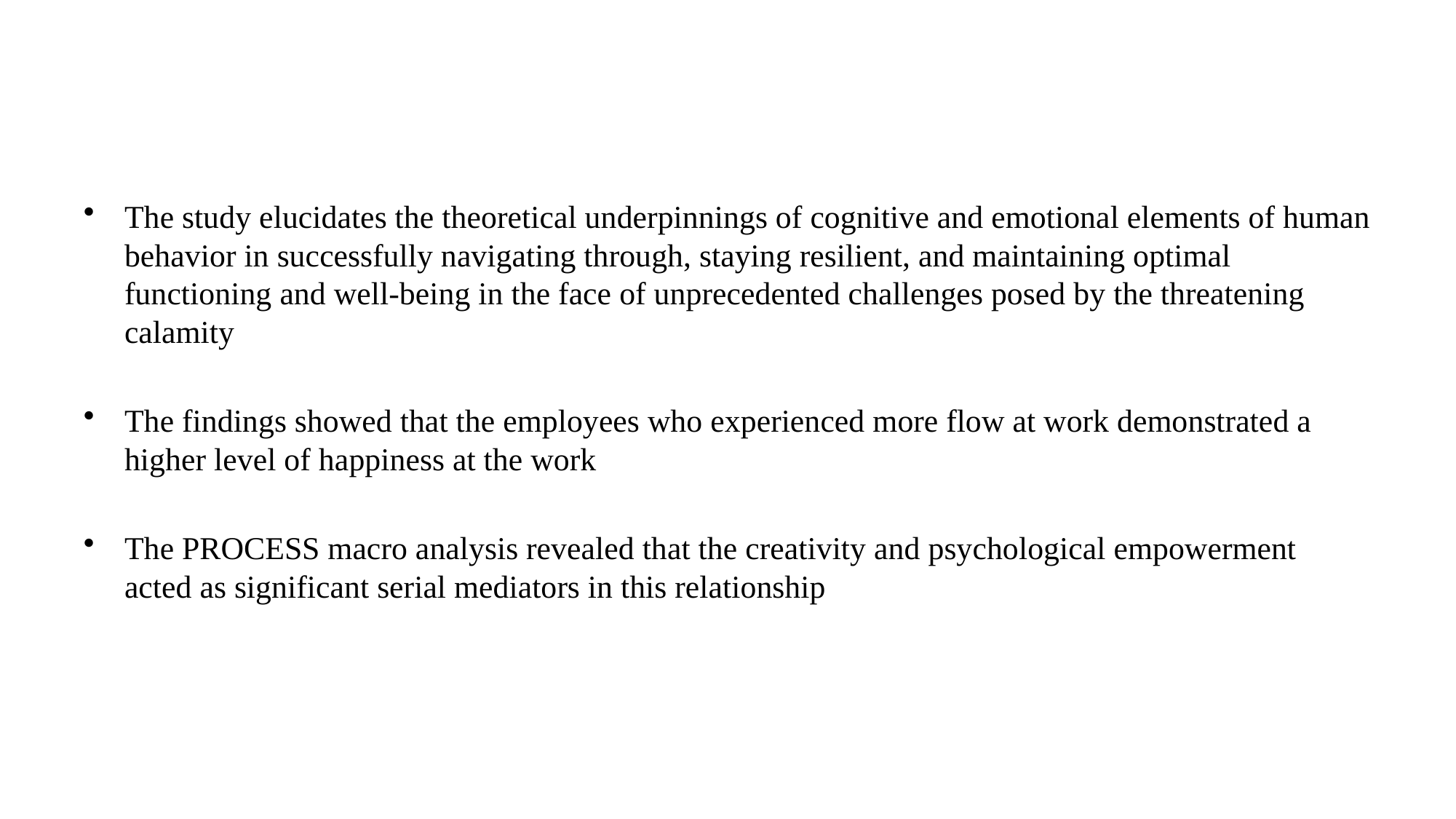

The study elucidates the theoretical underpinnings of cognitive and emotional elements of human behavior in successfully navigating through, staying resilient, and maintaining optimal functioning and well-being in the face of unprecedented challenges posed by the threatening calamity

The findings showed that the employees who experienced more flow at work demonstrated a higher level of happiness at the work

The PROCESS macro analysis revealed that the creativity and psychological empowerment acted as significant serial mediators in this relationship

21